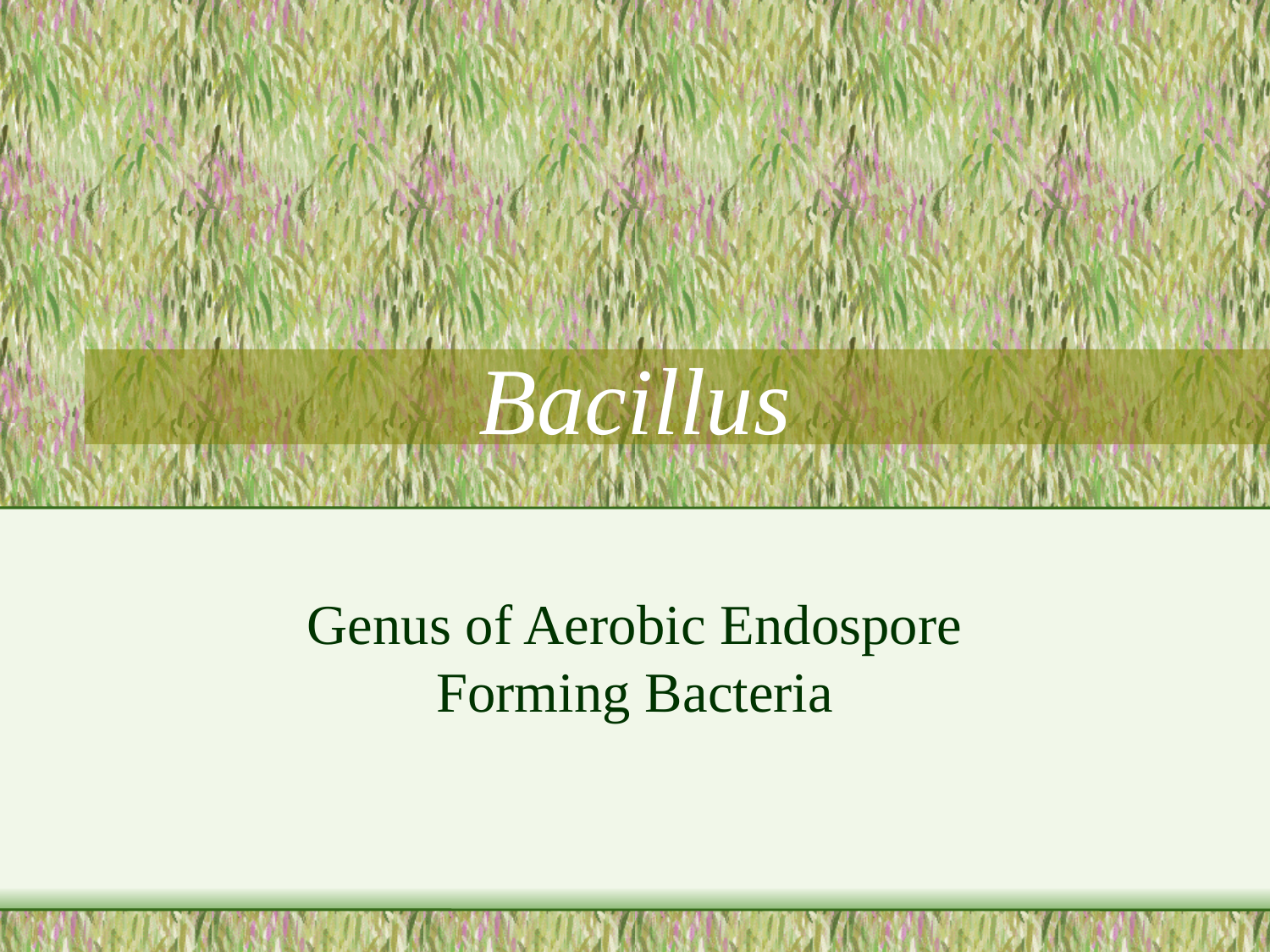

# Bacillus
Genus of Aerobic Endospore Forming Bacteria